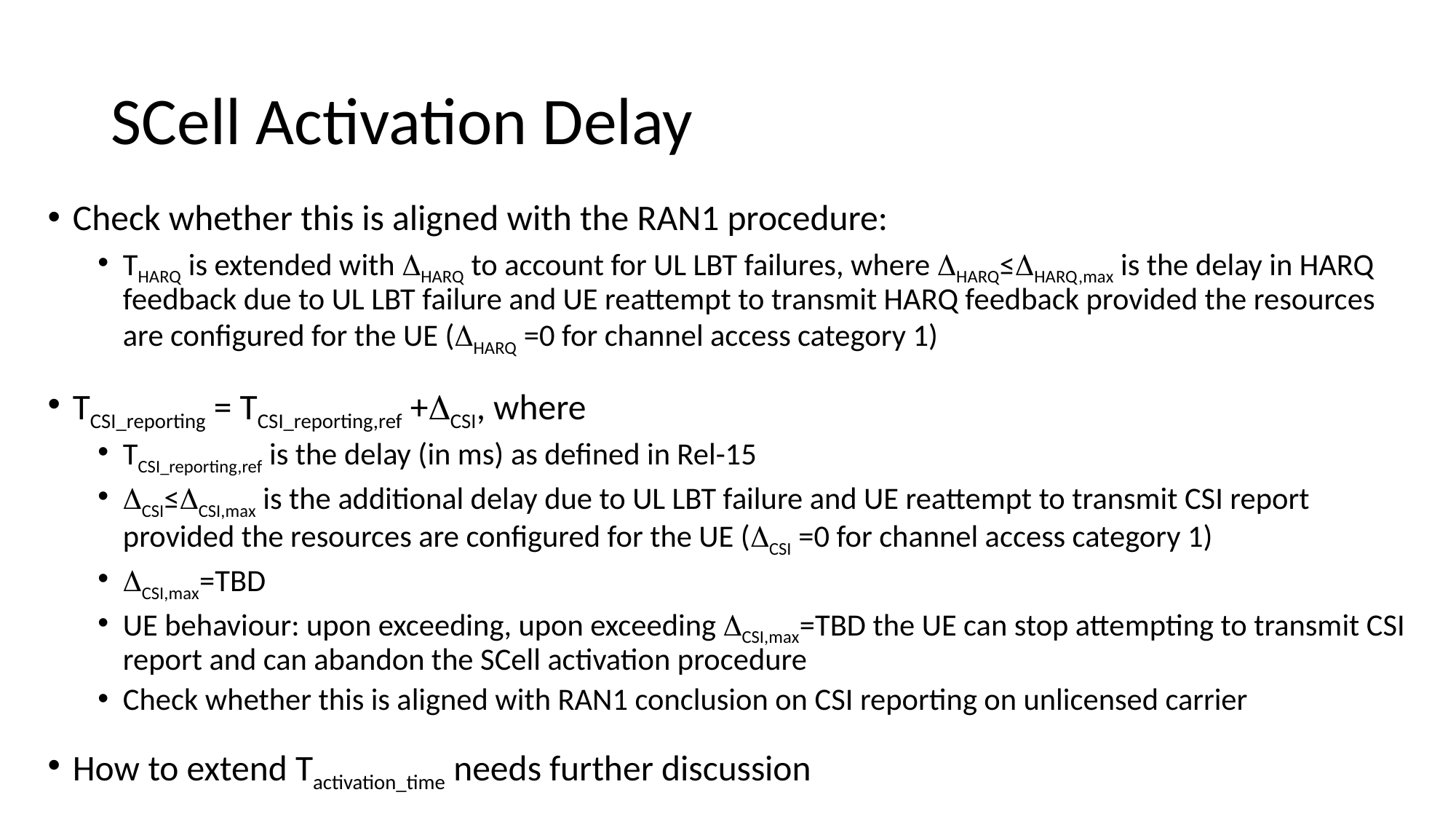

# SCell Activation Delay

Check whether this is aligned with the RAN1 procedure:
THARQ is extended with ΔHARQ to account for UL LBT failures, where ΔHARQ≤ΔHARQ,max is the delay in HARQ feedback due to UL LBT failure and UE reattempt to transmit HARQ feedback provided the resources are configured for the UE (ΔHARQ =0 for channel access category 1)

TCSI_reporting = TCSI_reporting,ref +ΔCSI, where
TCSI_reporting,ref is the delay (in ms) as defined in Rel-15
ΔCSI≤ΔCSI,max is the additional delay due to UL LBT failure and UE reattempt to transmit CSI report provided the resources are configured for the UE (ΔCSI =0 for channel access category 1)
ΔCSI,max=TBD
UE behaviour: upon exceeding, upon exceeding ΔCSI,max=TBD the UE can stop attempting to transmit CSI report and can abandon the SCell activation procedure
Check whether this is aligned with RAN1 conclusion on CSI reporting on unlicensed carrier

How to extend Tactivation_time needs further discussion